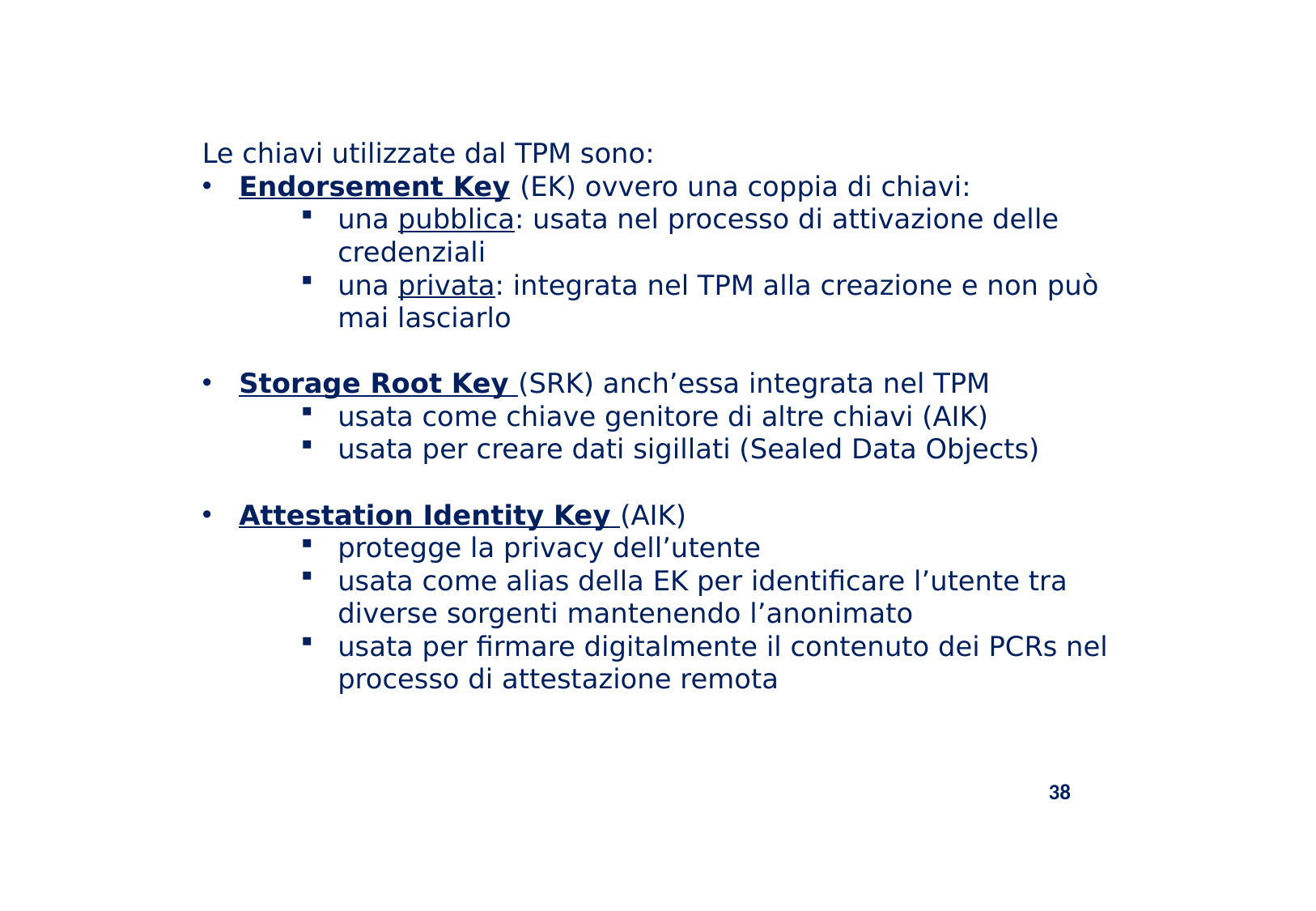

Le chiavi utilizzate dal TPM sono:
Endorsement Key (EK) ovvero una coppia di chiavi:
una pubblica: usata nel processo di attivazione delle credenziali
una privata: integrata nel TPM alla creazione e non può mai lasciarlo

Storage Root Key (SRK) anch’essa integrata nel TPM
usata come chiave genitore di altre chiavi (AIK)
usata per creare dati sigillati (Sealed Data Objects)

Attestation Identity Key (AIK)
protegge la privacy dell’utente
usata come alias della EK per identificare l’utente tra diverse sorgenti mantenendo l’anonimato
usata per firmare digitalmente il contenuto dei PCRs nel processo di attestazione remota

38